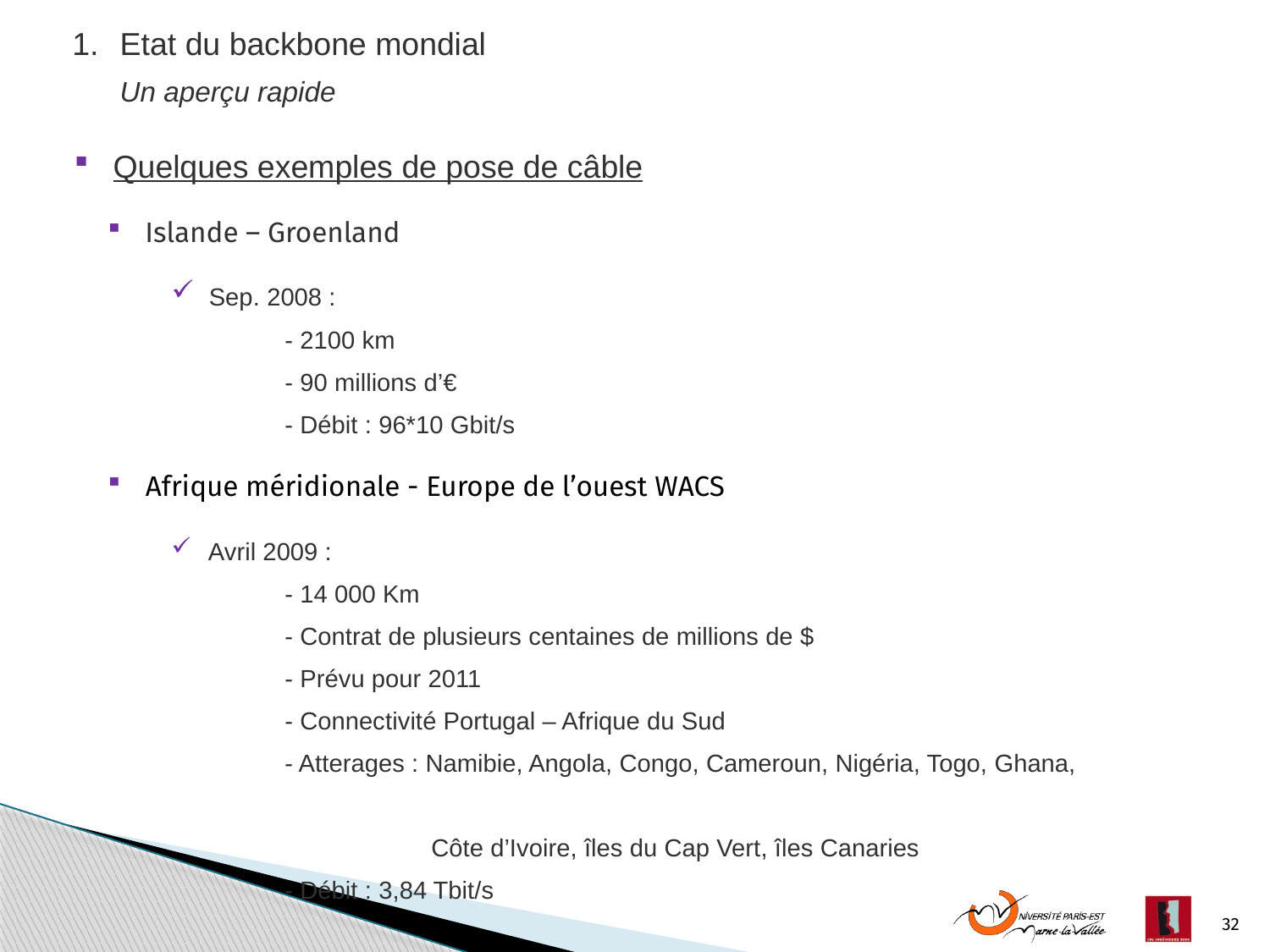

Etat du backbone mondial
Un aperçu rapide
 Quelques exemples de pose de câble
 Islande – Groenland
 Sep. 2008 :
            - 2100 km
            - 90 millions d’€
            - Débit : 96*10 Gbit/s
 Afrique méridionale - Europe de l’ouest WACS
 Avril 2009 :
            - 14 000 Km
            - Contrat de plusieurs centaines de millions de $
            - Prévu pour 2011
            - Connectivité Portugal – Afrique du Sud
            - Atterages : Namibie, Angola, Congo, Cameroun, Nigéria, Togo, Ghana,
                                 Côte d’Ivoire, îles du Cap Vert, îles Canaries
            - Débit : 3,84 Tbit/s

32